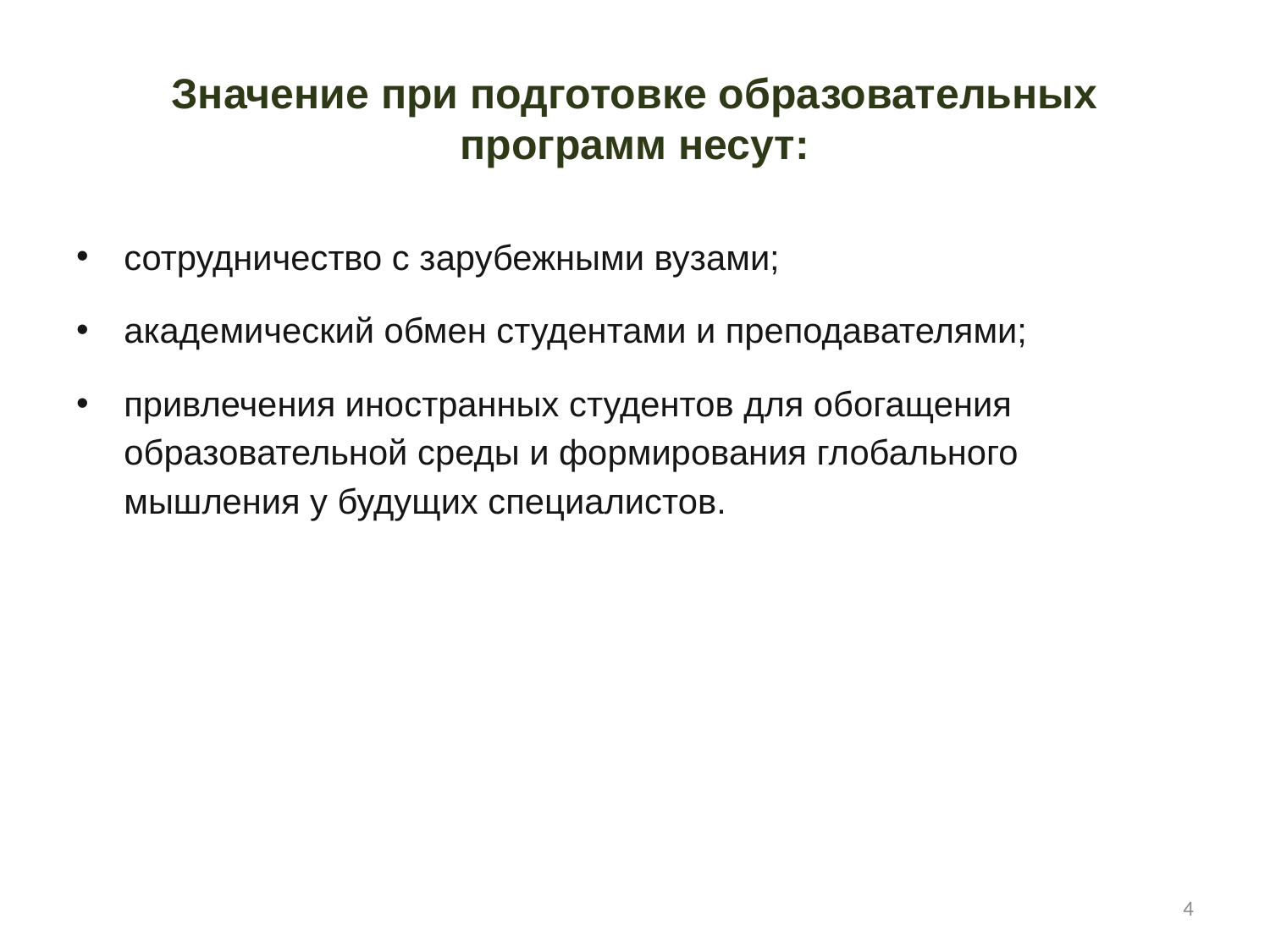

# Значение при подготовке образовательных программ несут:
сотрудничество с зарубежными вузами;
академический обмен студентами и преподавателями;
привлечения иностранных студентов для обогащения образовательной среды и формирования глобального мышления у будущих специалистов.
4